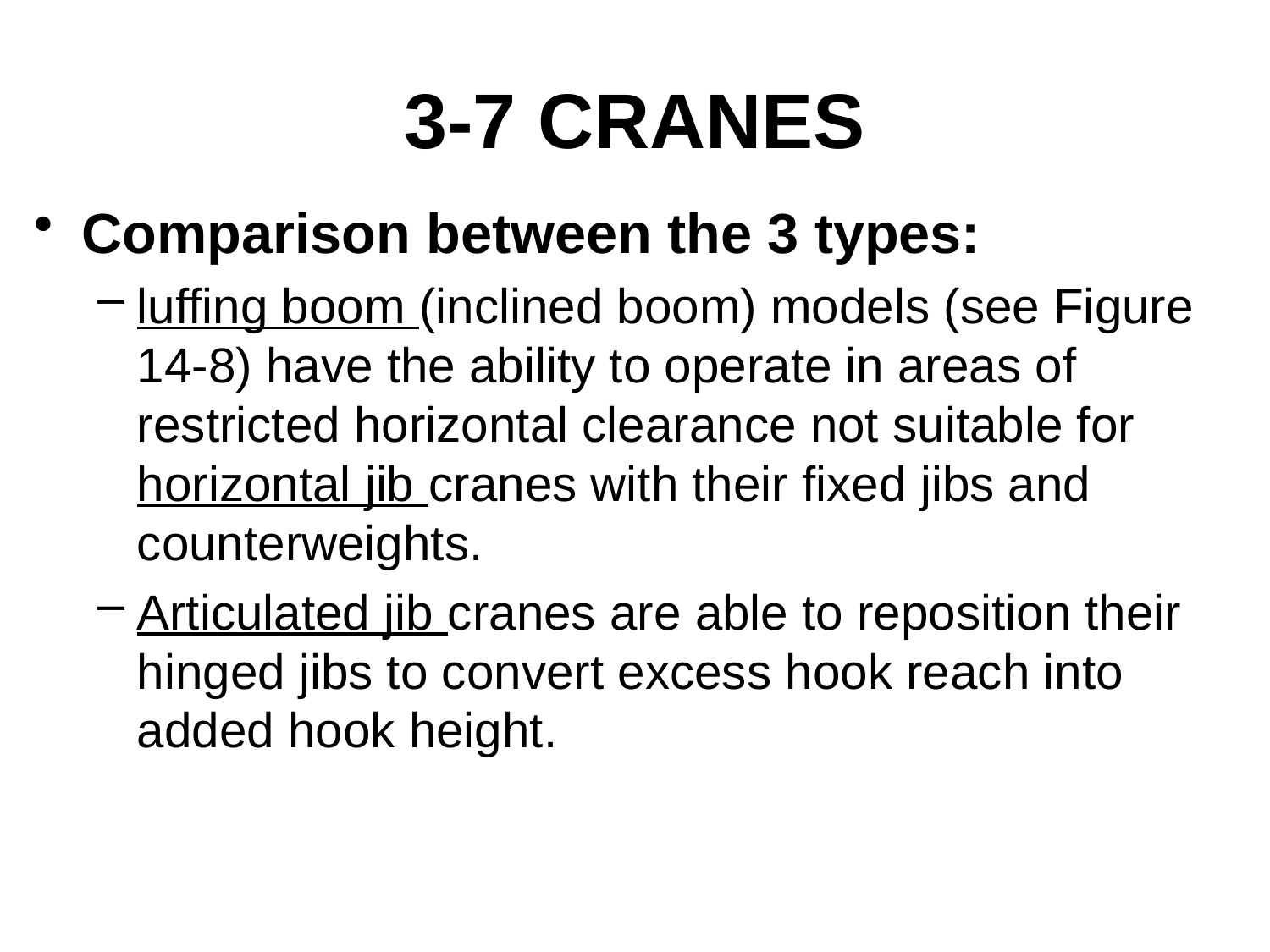

# 3-7 CRANES
Comparison between the 3 types:
luffing boom (inclined boom) models (see Figure 14-8) have the ability to operate in areas of restricted horizontal clearance not suitable for horizontal jib cranes with their fixed jibs and counterweights.
Articulated jib cranes are able to reposition their hinged jibs to convert excess hook reach into added hook height.